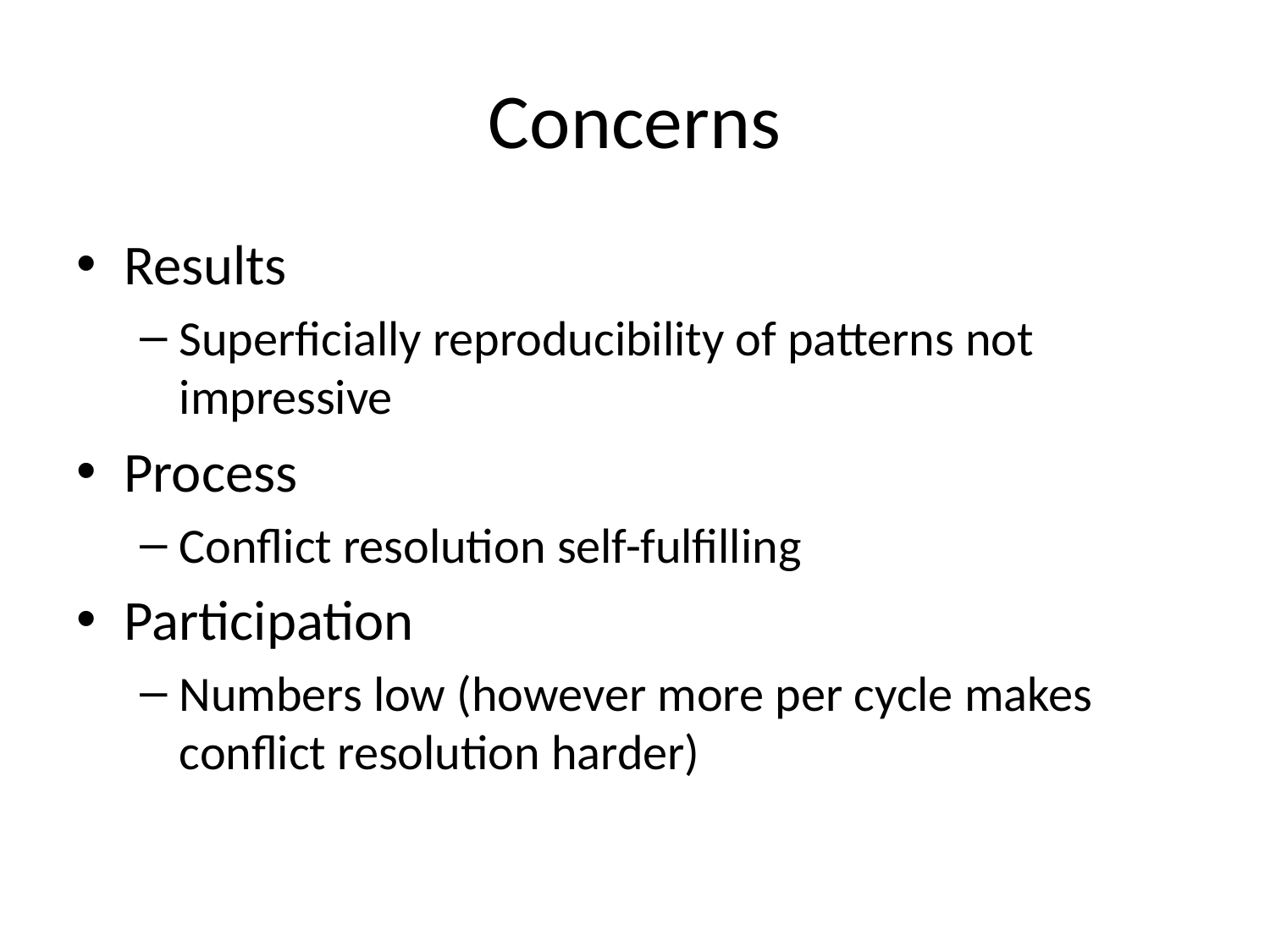

# Concerns
Results
Superficially reproducibility of patterns not impressive
Process
Conflict resolution self-fulfilling
Participation
Numbers low (however more per cycle makes conflict resolution harder)